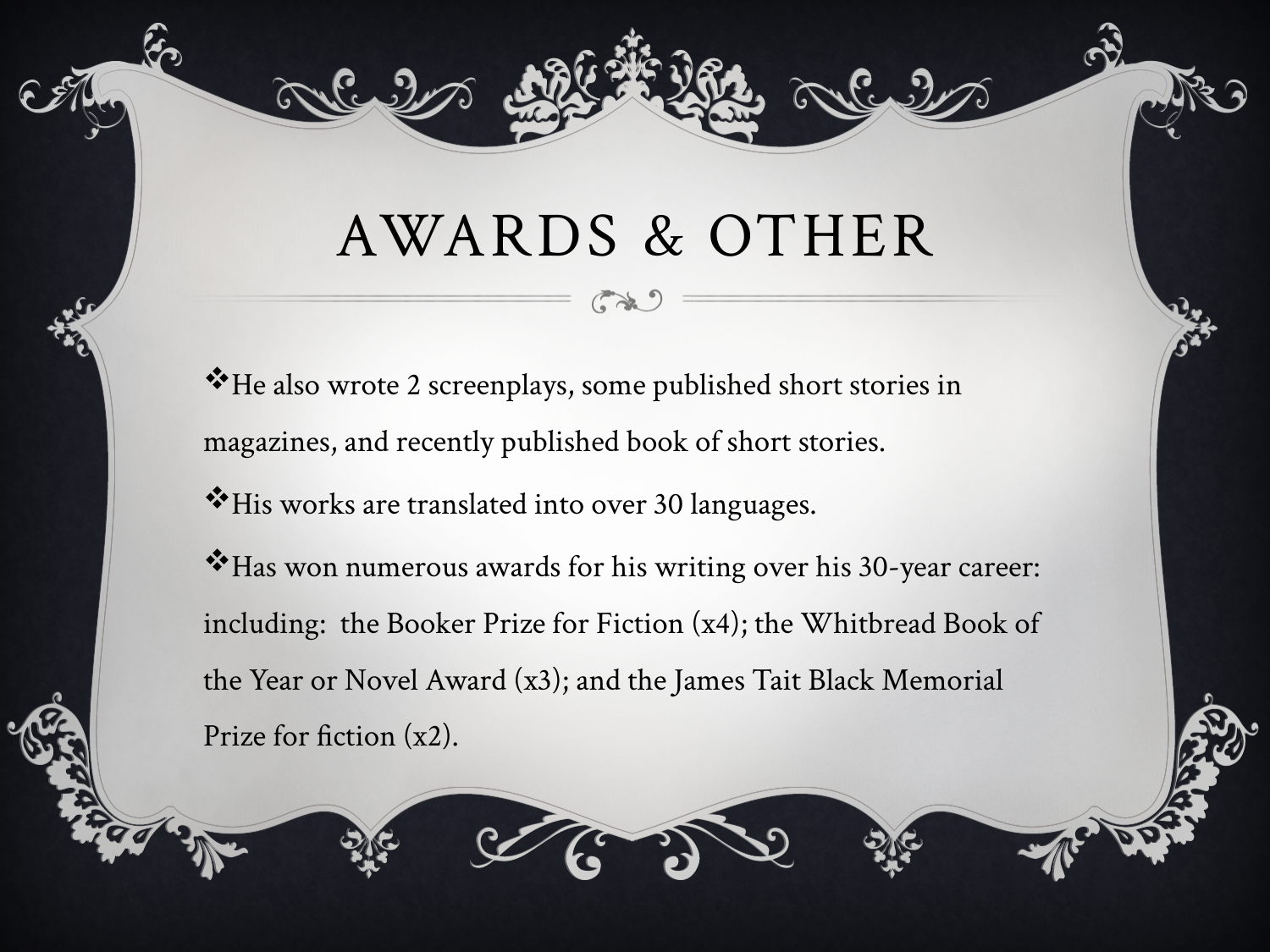

# Awards & Other
He also wrote 2 screenplays, some published short stories in magazines, and recently published book of short stories.
His works are translated into over 30 languages.
Has won numerous awards for his writing over his 30-year career: including:  the Booker Prize for Fiction (x4); the Whitbread Book of the Year or Novel Award (x3); and the James Tait Black Memorial Prize for fiction (x2).